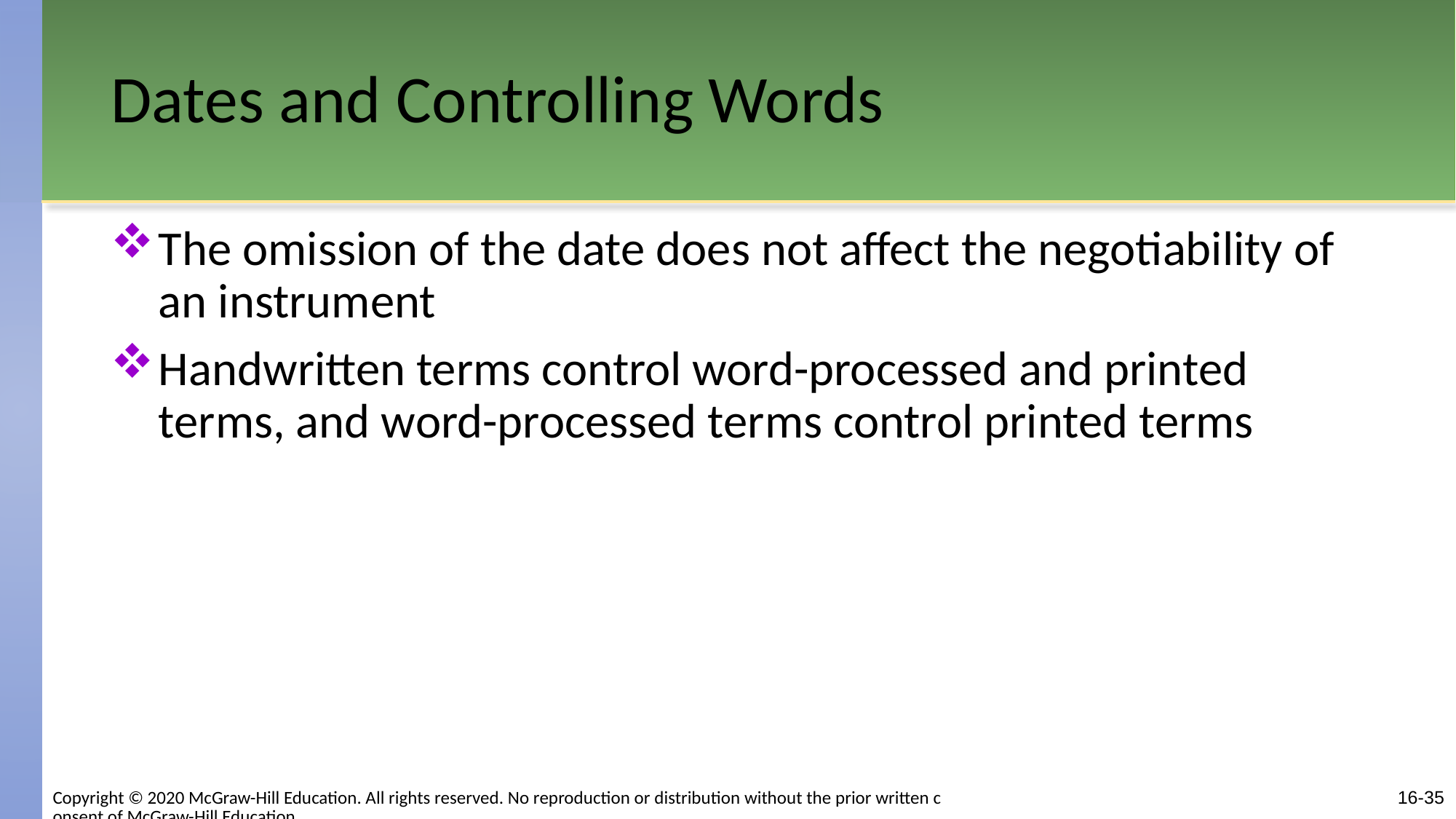

# Dates and Controlling Words
The omission of the date does not affect the negotiability of an instrument
Handwritten terms control word-processed and printed terms, and word-processed terms control printed terms
Copyright © 2020 McGraw-Hill Education. All rights reserved. No reproduction or distribution without the prior written consent of McGraw-Hill Education.
16-35